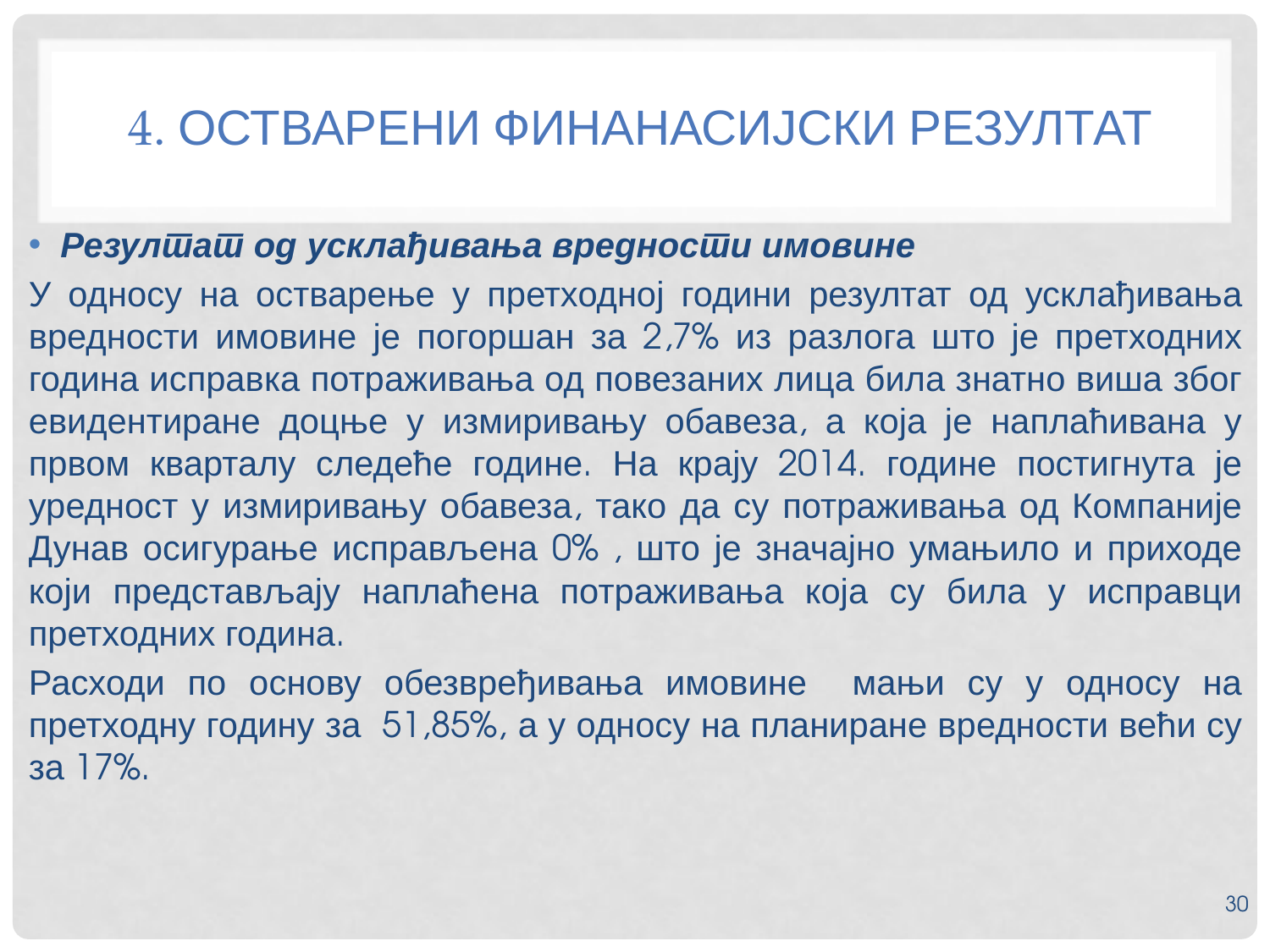

# 4. остварени финанасијски резултат
Резултат од усклађивања вредности имовине
У односу на остварење у претходној години резултат од усклађивања вредности имовине је погоршан за 2,7% из разлога што је претходних година исправка потраживања од повезаних лица била знатно виша због евидентиране доцње у измиривању обавеза, а која је наплаћивана у првом кварталу следеће године. На крају 2014. године постигнута је уредност у измиривању обавеза, тако да су потраживања од Компаније Дунав осигурање исправљена 0% , што је значајно умањило и приходе који представљају наплаћена потраживања која су била у исправци претходних година.
Расходи по основу обезвређивања имовине  мањи су у односу на претходну годину за  51,85%, а у односу на планиране вредности већи су за 17%.
30